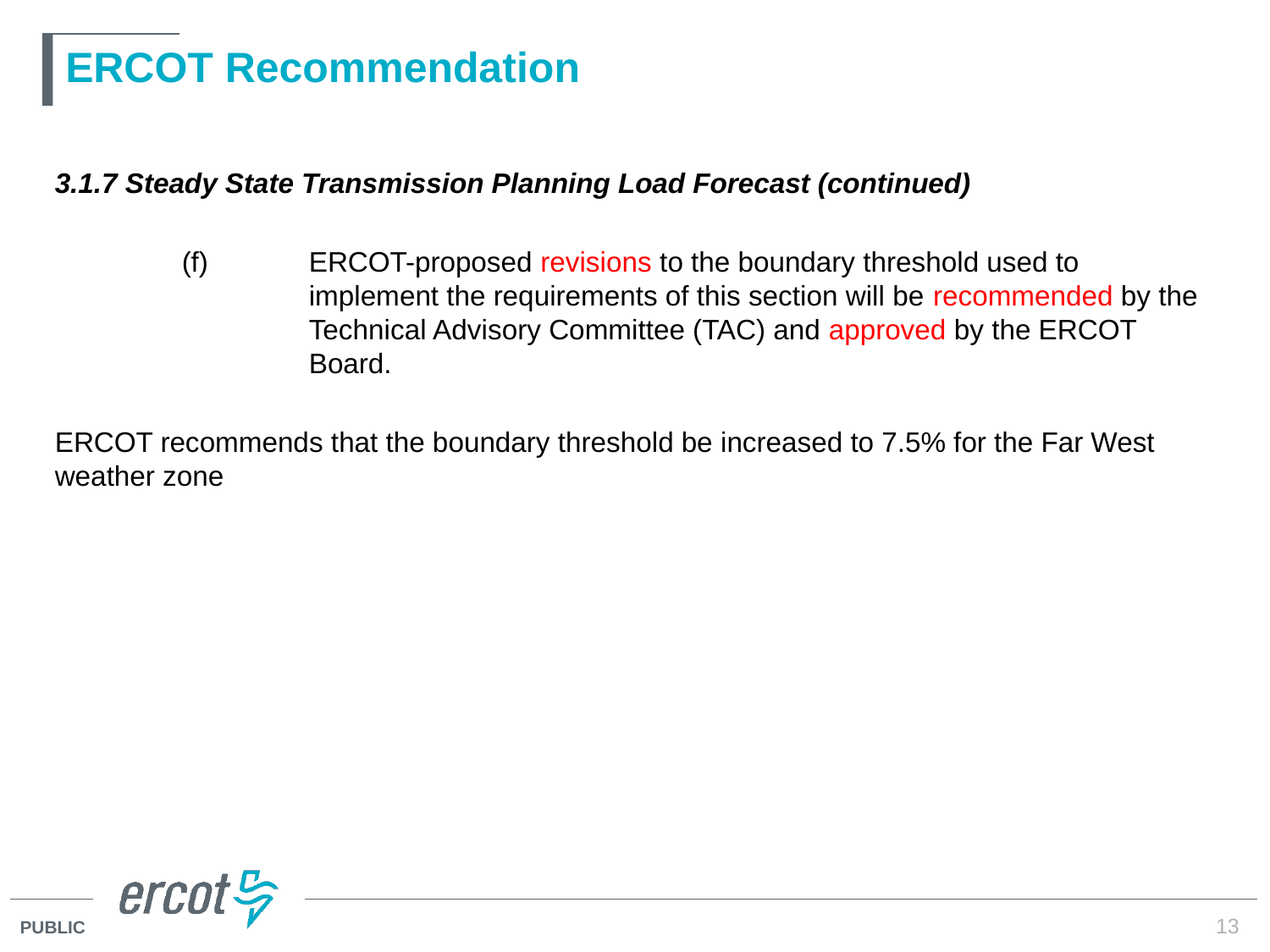

# ERCOT Recommendation
3.1.7 Steady State Transmission Planning Load Forecast (continued)

	(f)	ERCOT-proposed revisions to the boundary threshold used to 			implement the requirements of this section will be recommended by the 		Technical Advisory Committee (TAC) and approved by the ERCOT 			Board.

ERCOT recommends that the boundary threshold be increased to 7.5% for the Far West weather zone
13